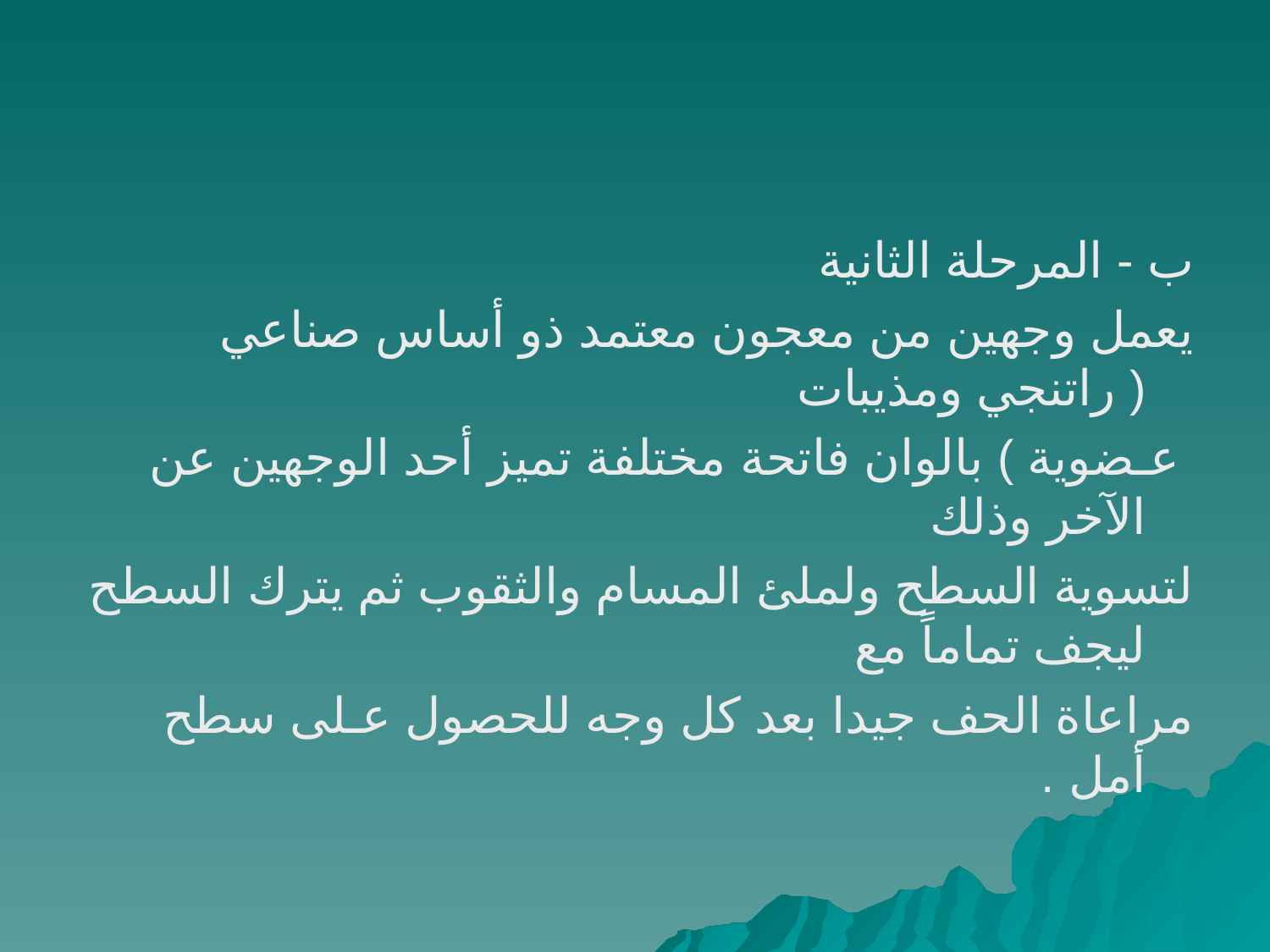

ب - المرحلة الثانية
يعمل وجهين من معجون معتمد ذو أساس صناعي ( راتنجي ومذيبات
 عـضوية ) بالوان فاتحة مختلفة تميز أحد الوجهين عن الآخر وذلك
لتسوية السطح ولملئ المسام والثقوب ثم يترك السطح ليجف تماماً مع
مراعاة الحف جيدا بعد كل وجه للحصول عـلى سطح أمل .